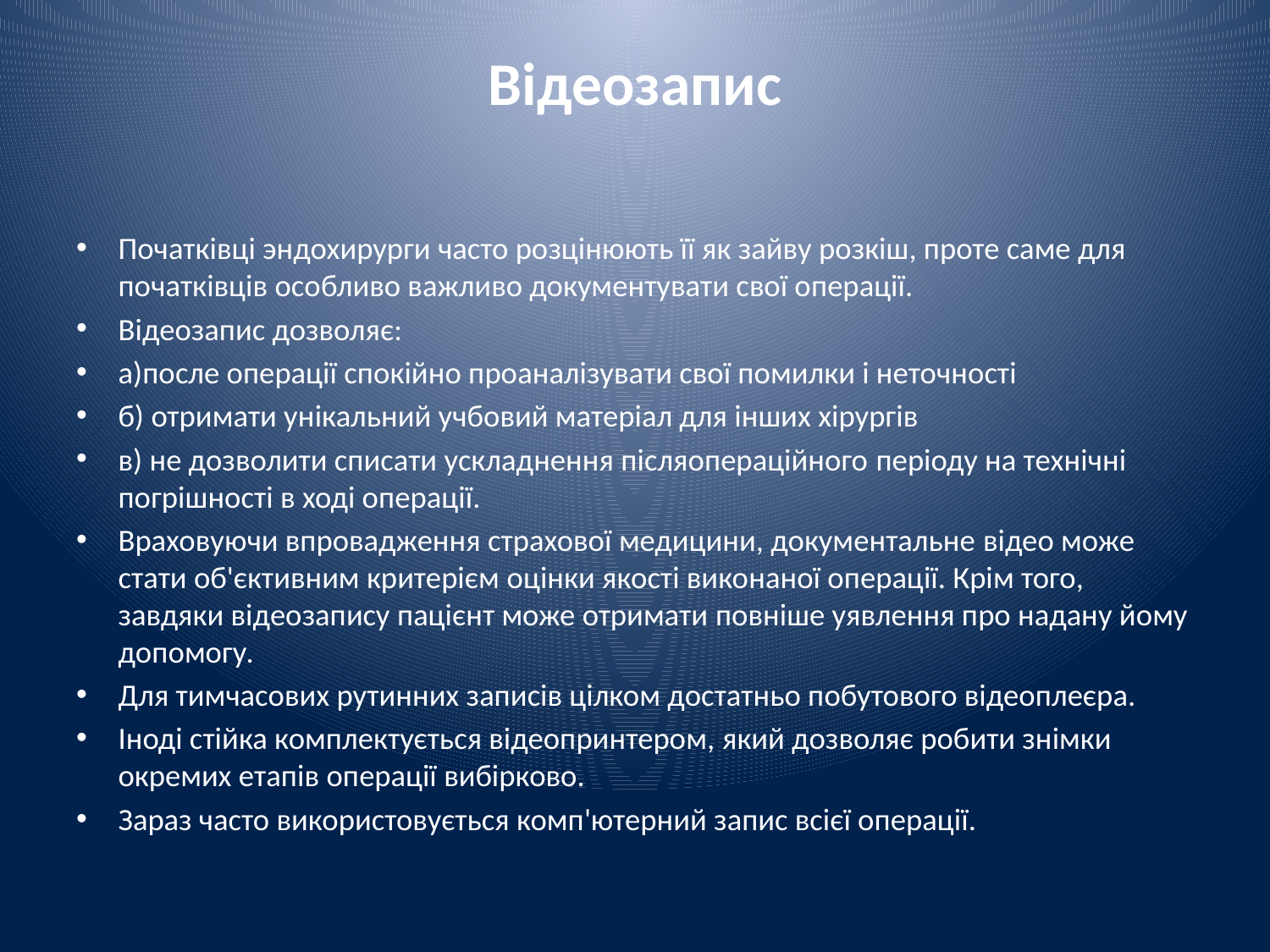

# Відеозапис
Початківці эндохирурги часто розцінюють її як зайву розкіш, проте саме для початківців особливо важливо документувати свої операції.
Відеозапис дозволяє:
а)после операції спокійно проаналізувати свої помилки і неточності
б) отримати унікальний учбовий матеріал для інших хірургів
в) не дозволити списати ускладнення післяопераційного періоду на технічні погрішності в ході операції.
Враховуючи впровадження страхової медицини, документальне відео може стати об'єктивним критерієм оцінки якості виконаної операції. Крім того, завдяки відеозапису пацієнт може отримати повніше уявлення про надану йому допомогу.
Для тимчасових рутинних записів цілком достатньо побутового відеоплеєра.
Іноді стійка комплектується відеопринтером, який дозволяє робити знімки окремих етапів операції вибірково.
Зараз часто використовується комп'ютерний запис всієї операції.